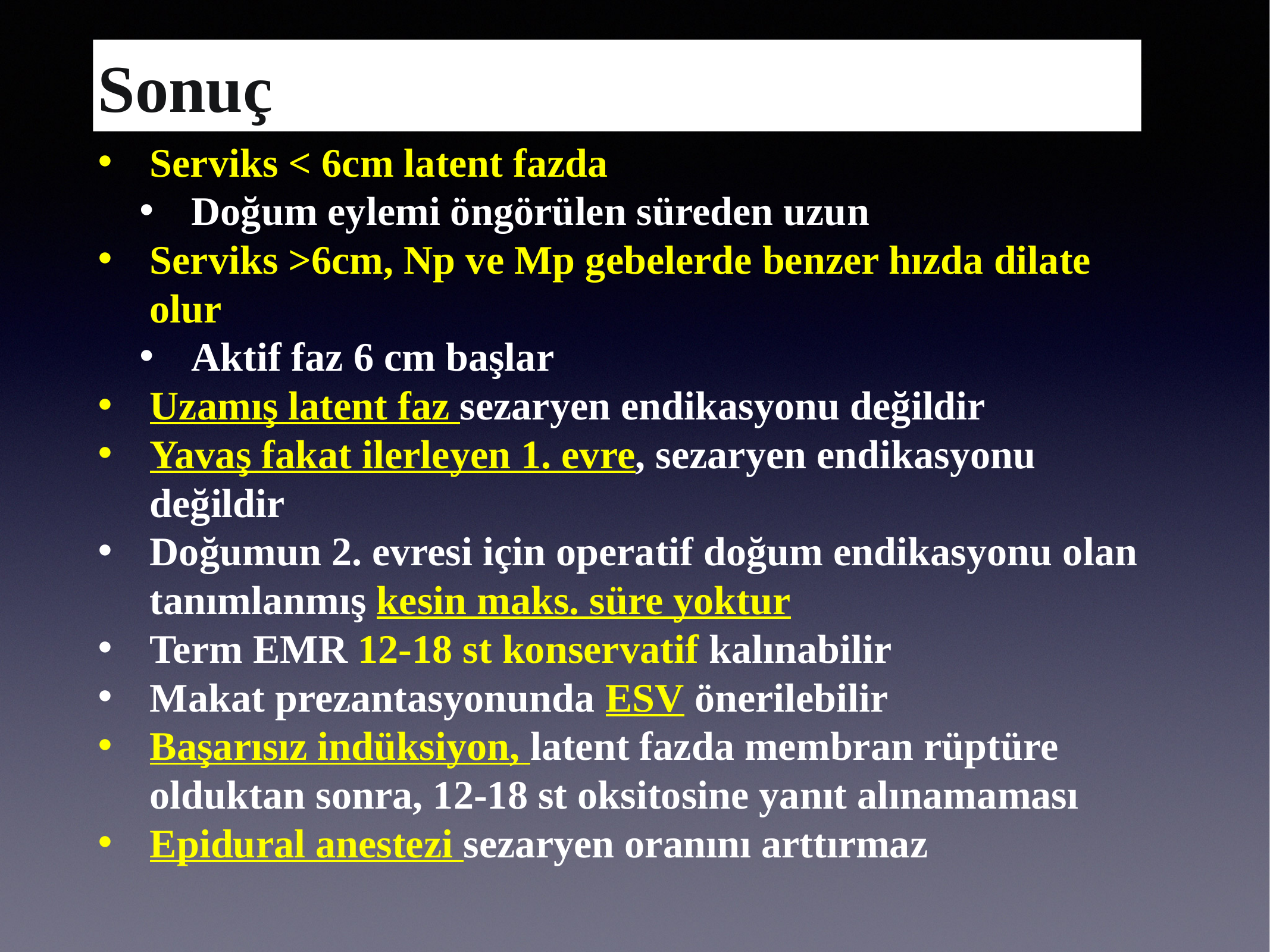

# Sonuç
Serviks < 6cm latent fazda
Doğum eylemi öngörülen süreden uzun
Serviks >6cm, Np ve Mp gebelerde benzer hızda dilate olur
Aktif faz 6 cm başlar
Uzamış latent faz sezaryen endikasyonu değildir
Yavaş fakat ilerleyen 1. evre, sezaryen endikasyonu değildir
Doğumun 2. evresi için operatif doğum endikasyonu olan tanımlanmış kesin maks. süre yoktur
Term EMR 12-18 st konservatif kalınabilir
Makat prezantasyonunda ESV önerilebilir
Başarısız indüksiyon, latent fazda membran rüptüre olduktan sonra, 12-18 st oksitosine yanıt alınamaması
Epidural anestezi sezaryen oranını arttırmaz